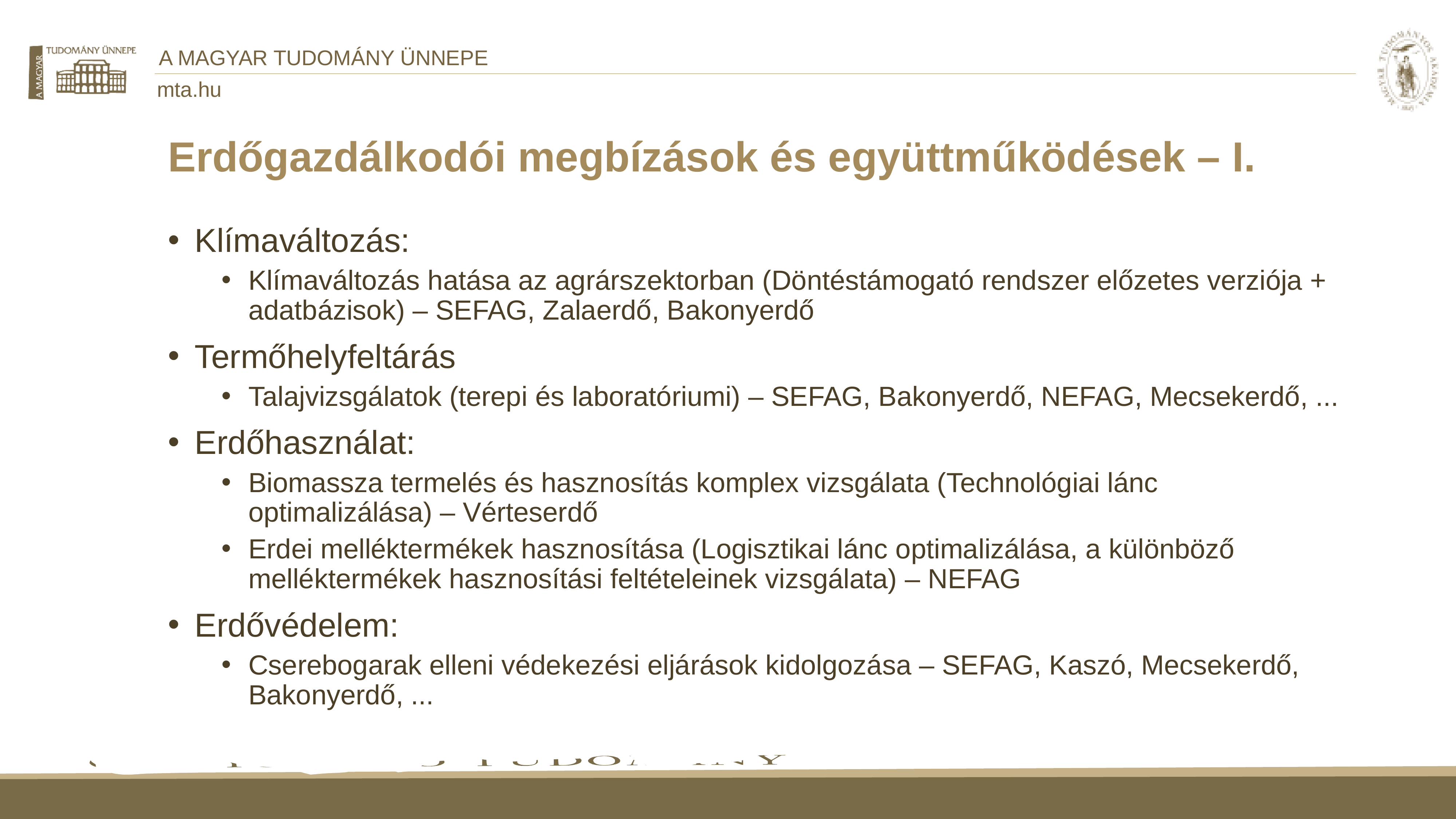

# Erdőgazdálkodói megbízások és együttműködések – I.
Klímaváltozás:
Klímaváltozás hatása az agrárszektorban (Döntéstámogató rendszer előzetes verziója + adatbázisok) – SEFAG, Zalaerdő, Bakonyerdő
Termőhelyfeltárás
Talajvizsgálatok (terepi és laboratóriumi) – SEFAG, Bakonyerdő, NEFAG, Mecsekerdő, ...
Erdőhasználat:
Biomassza termelés és hasznosítás komplex vizsgálata (Technológiai lánc optimalizálása) – Vérteserdő
Erdei melléktermékek hasznosítása (Logisztikai lánc optimalizálása, a különböző melléktermékek hasznosítási feltételeinek vizsgálata) – NEFAG
Erdővédelem:
Cserebogarak elleni védekezési eljárások kidolgozása – SEFAG, Kaszó, Mecsekerdő, Bakonyerdő, ...